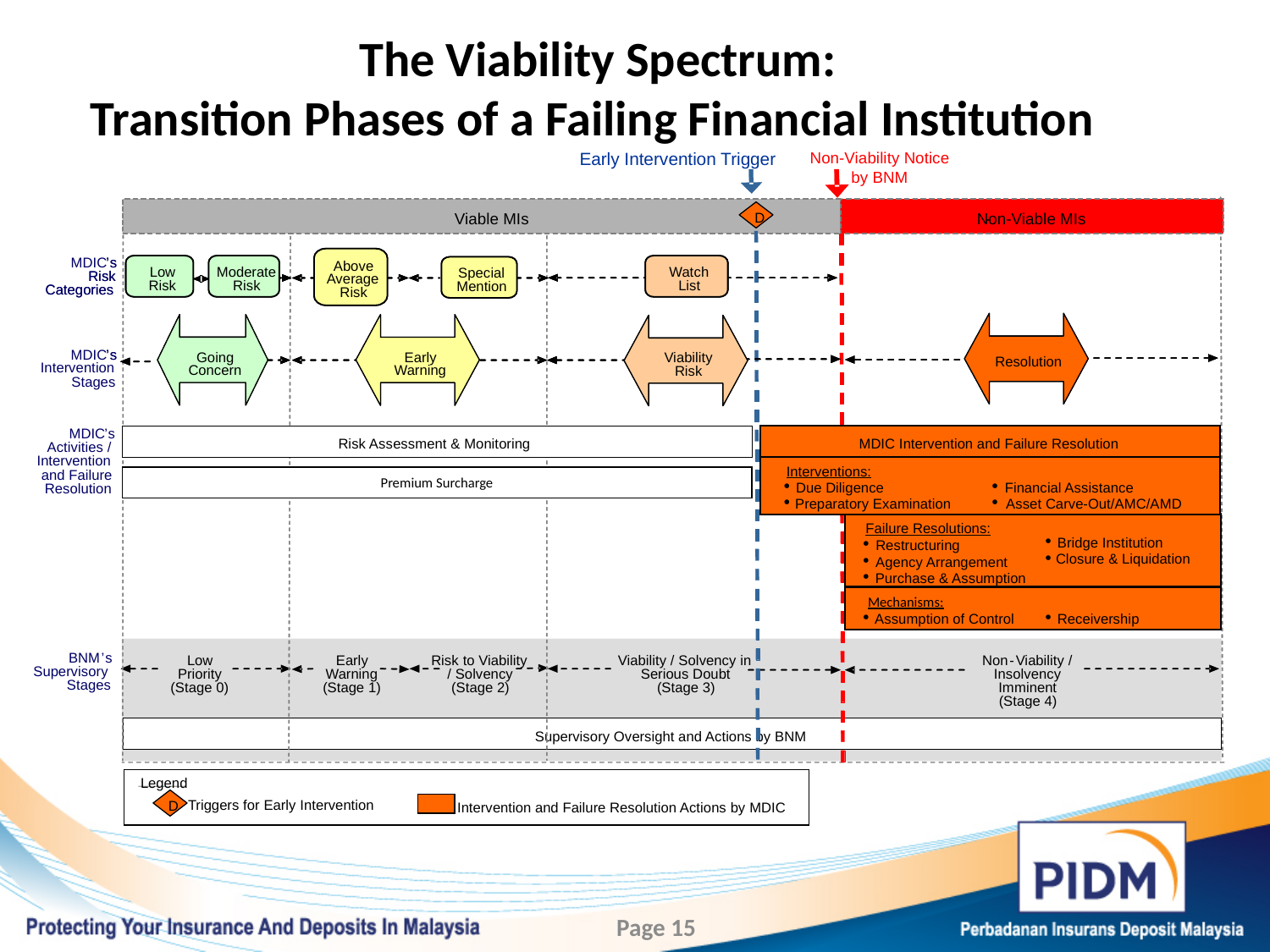

The Viability Spectrum:
Transition Phases of a Failing Financial Institution
Early Intervention Trigger
Non-Viability Notice by BNM

Viable MIs
Non-Viable MIs
-
D

MDIC
’
’
s
s

Above
Above

Low
Low
Moderate
Moderate
Watch
Watch
Special
Special
Risk
Risk
Average
Average

Risk
Risk
Risk
Risk
List
List
Mention
Mention
Categories
Categories
Risk
Risk

MDIC
’
’
s
s
Going
Going
Early
Early
Viability
Viability
Resolution
Resolution

Intervention
Concern
Concern
Warning
Warning
Risk
Risk
Stages
MDIC
’
s

MDIC Intervention and Failure Resolution
Risk Assessment & Monitoring
Activities /
Intervention

Interventions:
and Failure
Premium Surcharge

•
•
Due Diligence
Financial Assistance
Resolution
•
•
Preparatory Examination
Asset Carve-Out/AMC/AMD

Failure Resolutions:
•
Bridge Institution
•
Restructuring
•
Closure & Liquidation
•
Agency Arrangement
•
Purchase & Assumption

Mechanisms:
•
•
Assumption of Control
Receivership

BNM
’
s
Low
Early
Risk to Viability
Viability / Solvency in
Non
-
Viability /
Supervisory

Priority
Warning
/ Solvency
Serious Doubt
Insolvency

Stages
(Stage 0)
(Stage 1)
(Stage 2)
(Stage 3)
Imminent
(Stage 4)

Supervisory Oversight and Actions by BNM

Legend

Triggers for Early Intervention
D
Intervention and Failure Resolution Actions by MDIC
Page 15